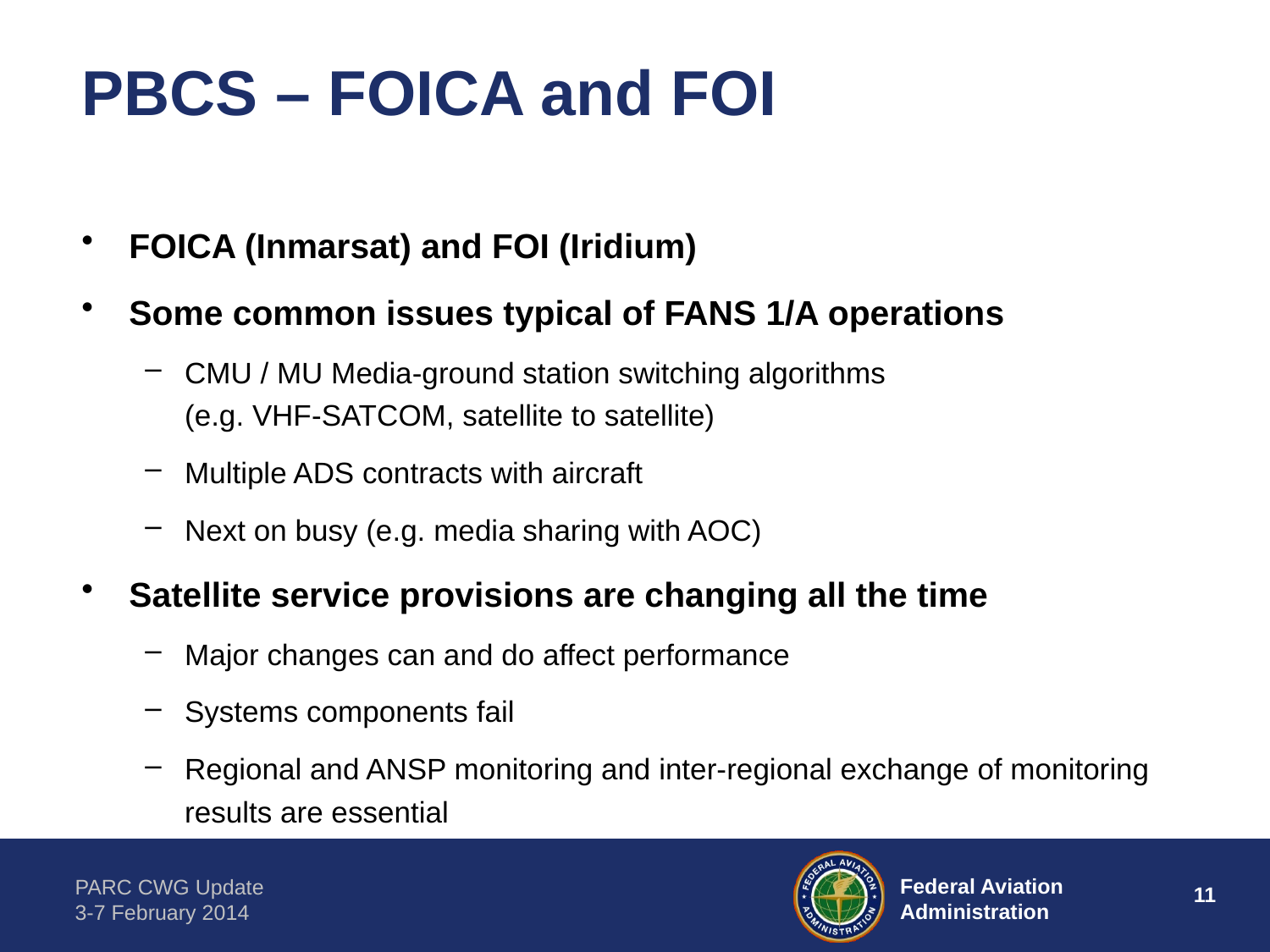

# PBCS – FOICA and FOI
FOICA (Inmarsat) and FOI (Iridium)
Some common issues typical of FANS 1/A operations
CMU / MU Media-ground station switching algorithms
(e.g. VHF-SATCOM, satellite to satellite)
Multiple ADS contracts with aircraft
Next on busy (e.g. media sharing with AOC)
Satellite service provisions are changing all the time
Major changes can and do affect performance
Systems components fail
Regional and ANSP monitoring and inter-regional exchange of monitoring results are essential